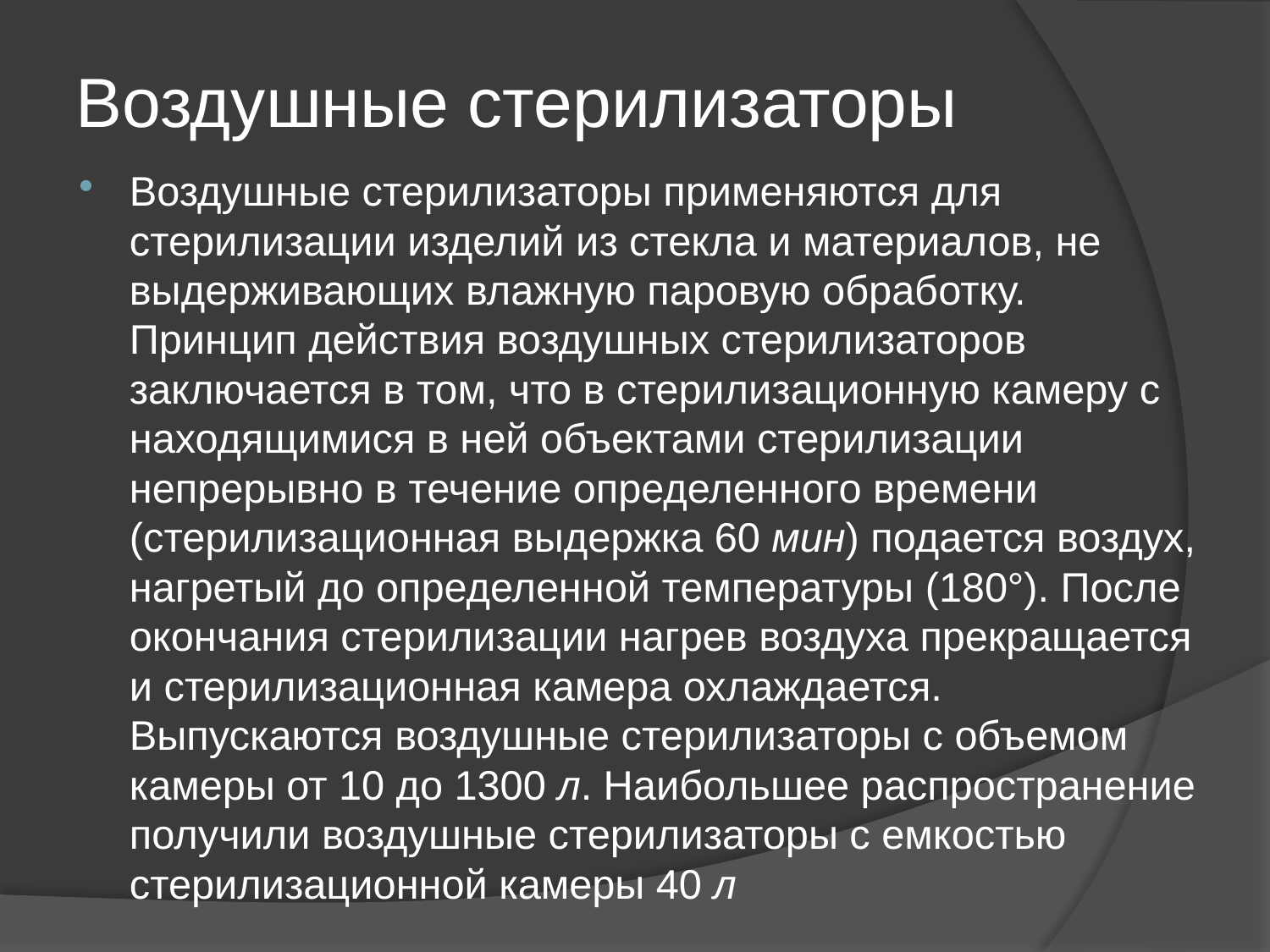

# Воздушные стерилизаторы
Воздушные стерилизаторы применяются для стерилизации изделий из стекла и материалов, не выдерживающих влажную паровую обработку. Принцип действия воздушных стерилизаторов заключается в том, что в стерилизационную камеру с находящимися в ней объектами стерилизации непрерывно в течение определенного времени (стерилизационная выдержка 60 мин) подается воздух, нагретый до определенной температуры (180°). После окончания стерилизации нагрев воздуха прекращается и стерилизационная камера охлаждается. Выпускаются воздушные стерилизаторы с объемом камеры от 10 до 1300 л. Наибольшее распространение получили воздушные стерилизаторы с емкостью стерилизационной камеры 40 л